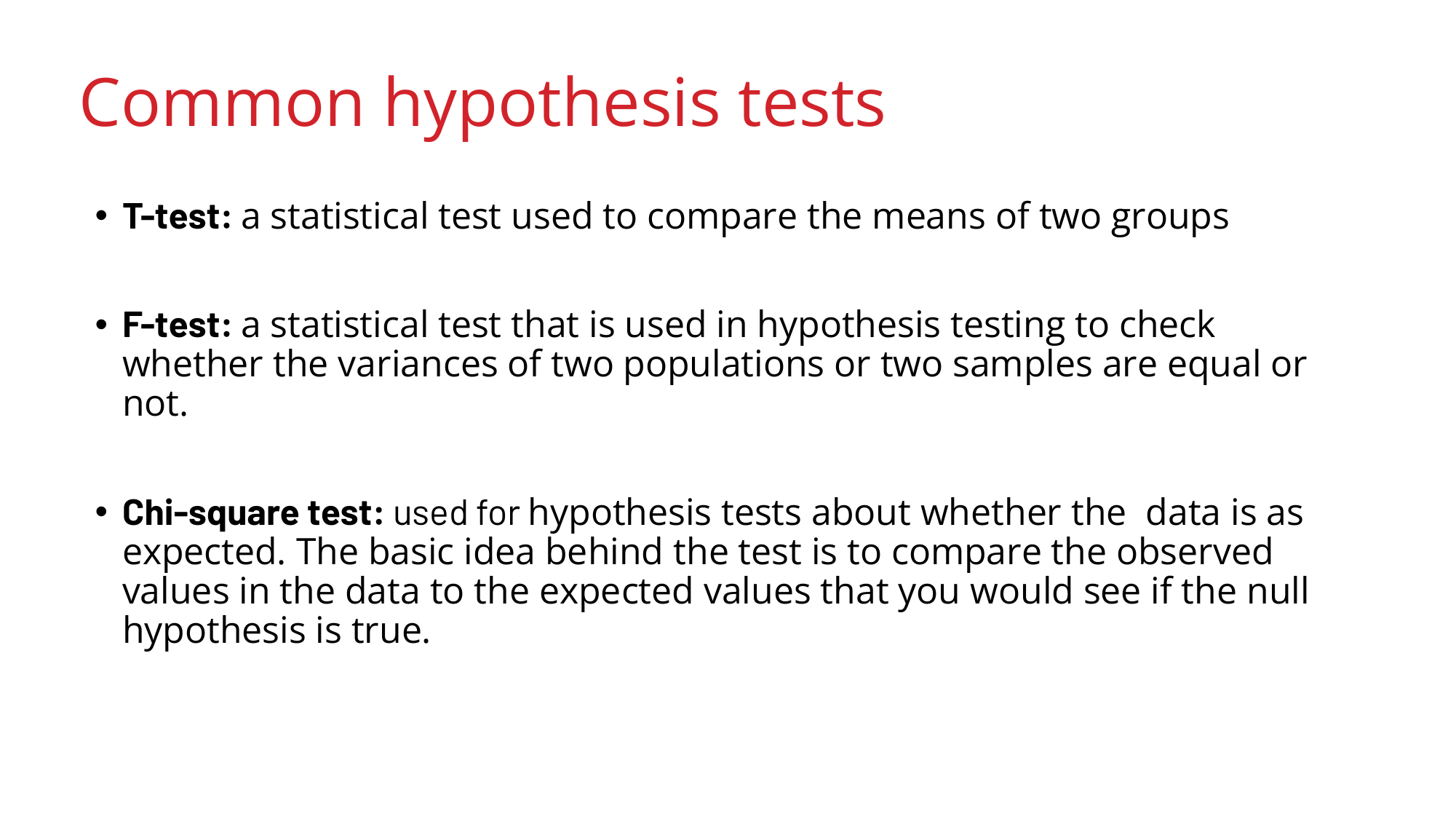

# Common hypothesis tests
T-test: a statistical test used to compare the means of two groups

F-test: a statistical test that is used in hypothesis testing to check whether the variances of two populations or two samples are equal or not.

Chi-square test: used for hypothesis tests about whether the  data is as expected. The basic idea behind the test is to compare the observed values in the data to the expected values that you would see if the null hypothesis is true.